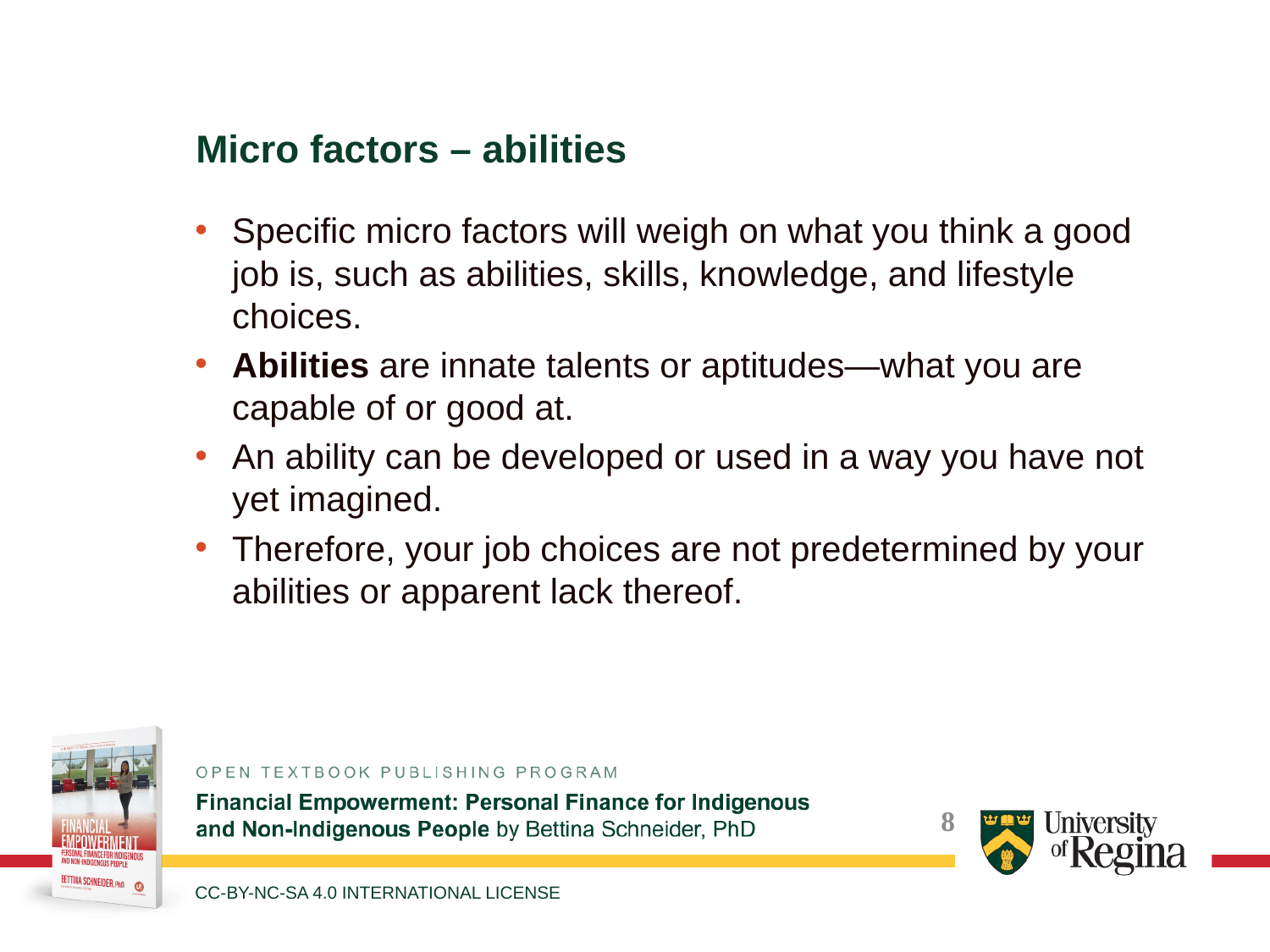

Micro factors – abilities
Specific micro factors will weigh on what you think a good job is, such as abilities, skills, knowledge, and lifestyle choices.
Abilities are innate talents or aptitudes—what you are capable of or good at.
An ability can be developed or used in a way you have not yet imagined.
Therefore, your job choices are not predetermined by your abilities or apparent lack thereof.
CC-BY-NC-SA 4.0 INTERNATIONAL LICENSE